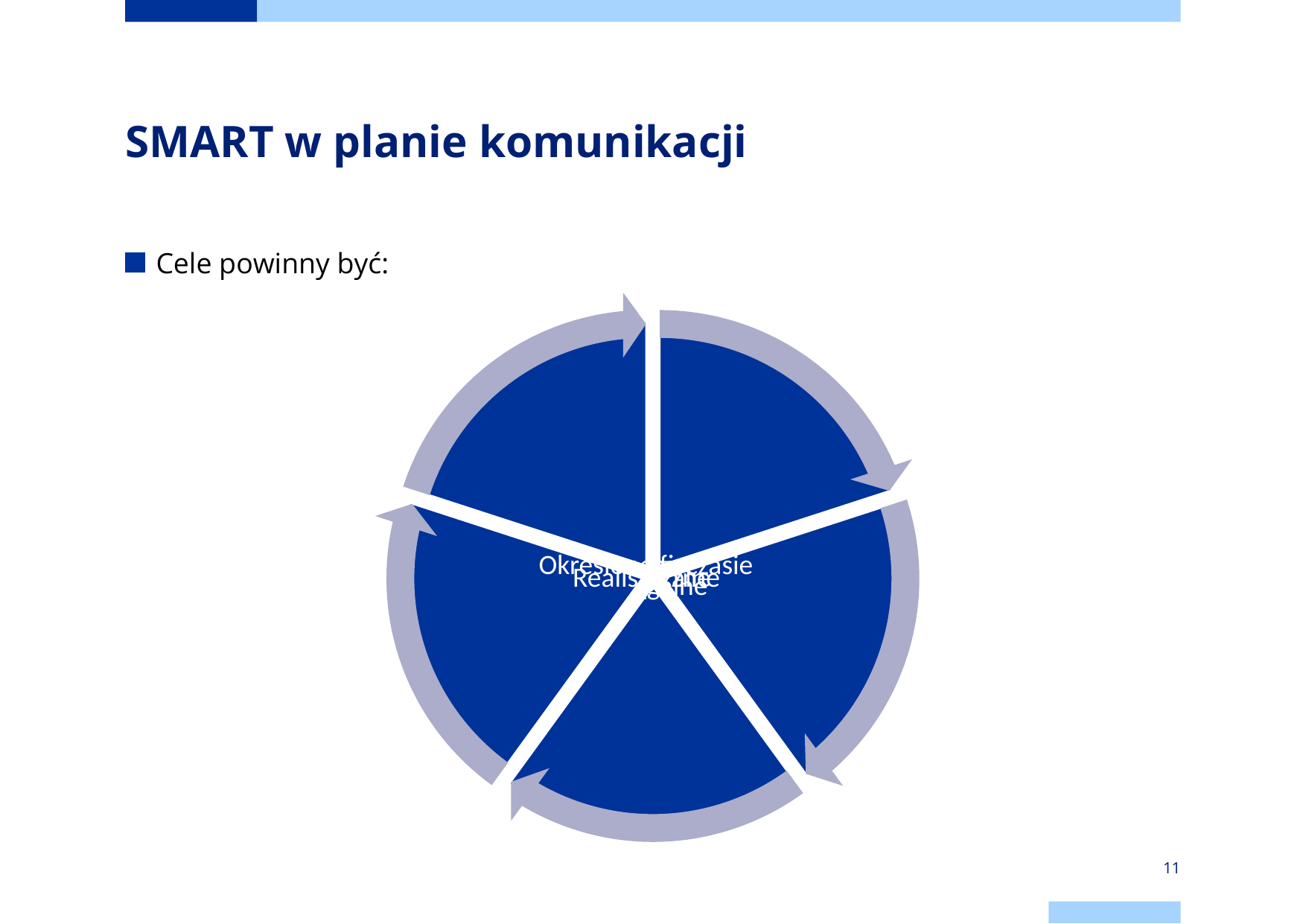

# SMART w planie komunikacji
Cele powinny być:
Specyficzne
Mierzalne
Osiągalne
Realistyczne
Określone w czasie
11